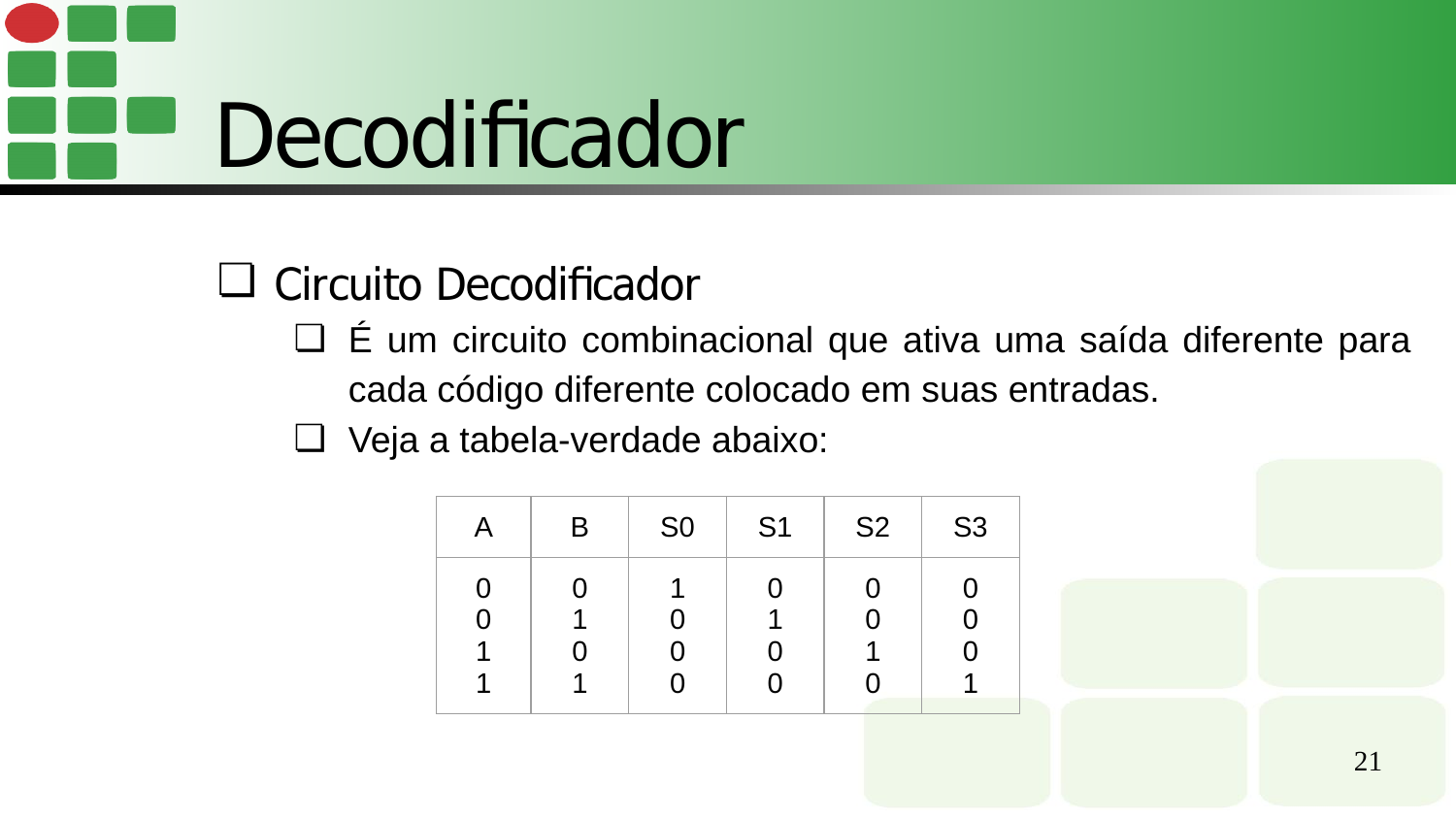

Decodificador
Circuito Decodificador
É um circuito combinacional que ativa uma saída diferente para cada código diferente colocado em suas entradas.
Veja a tabela-verdade abaixo:
| A | B | S0 | S1 | S2 | S3 |
| --- | --- | --- | --- | --- | --- |
| 0 0 1 1 | 0 1 0 1 | 1 0 0 0 | 0 1 0 0 | 0 0 1 0 | 0 0 0 1 |
21